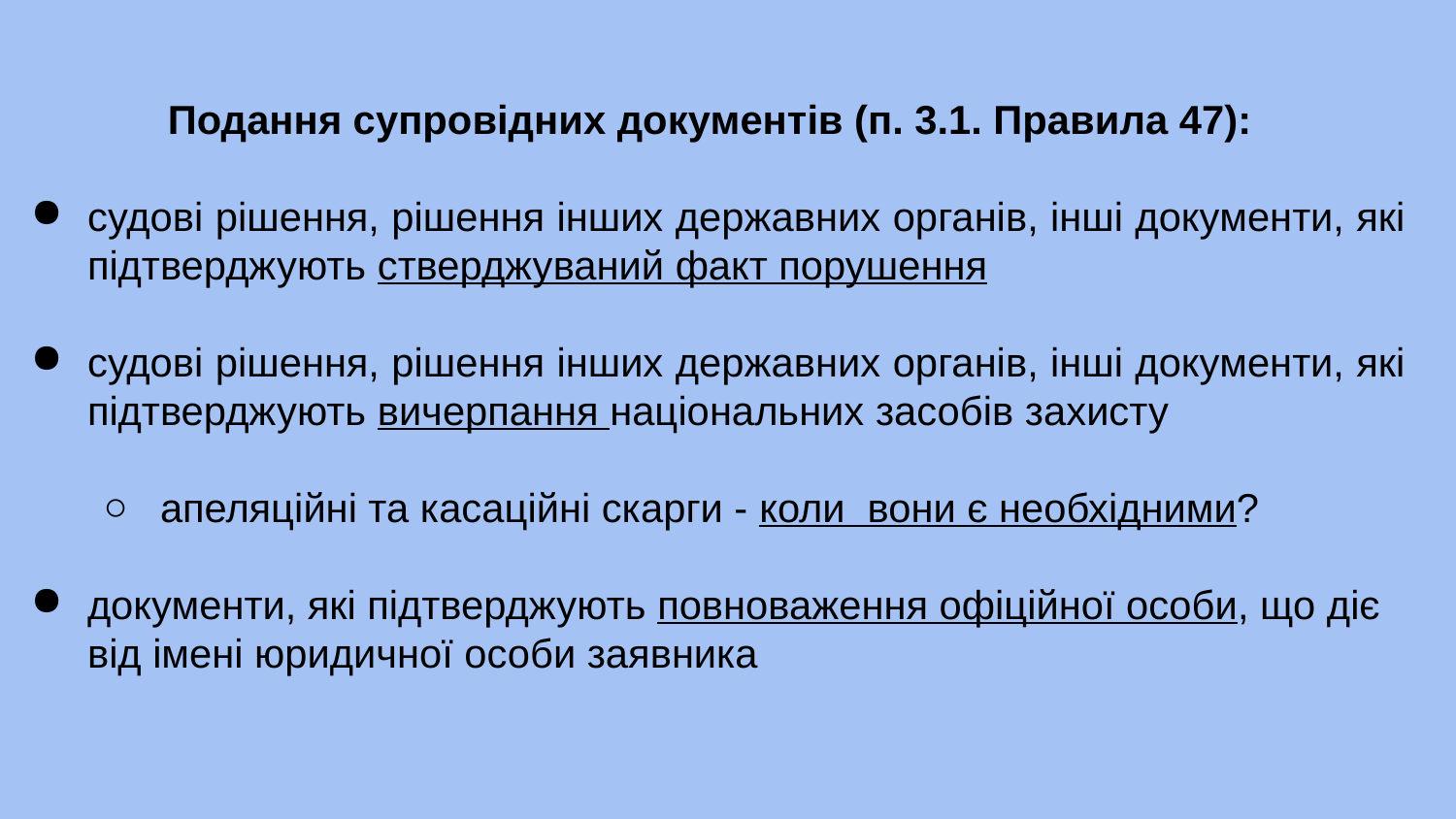

Подання супровідних документів (п. 3.1. Правила 47):

судові рішення, рішення інших державних органів, інші документи, які підтверджують стверджуваний факт порушення

судові рішення, рішення інших державних органів, інші документи, які підтверджують вичерпання національних засобів захисту

апеляційні та касаційні скарги - коли  вони є необхідними?

документи, які підтверджують повноваження офіційної особи, що діє від імені юридичної особи заявника